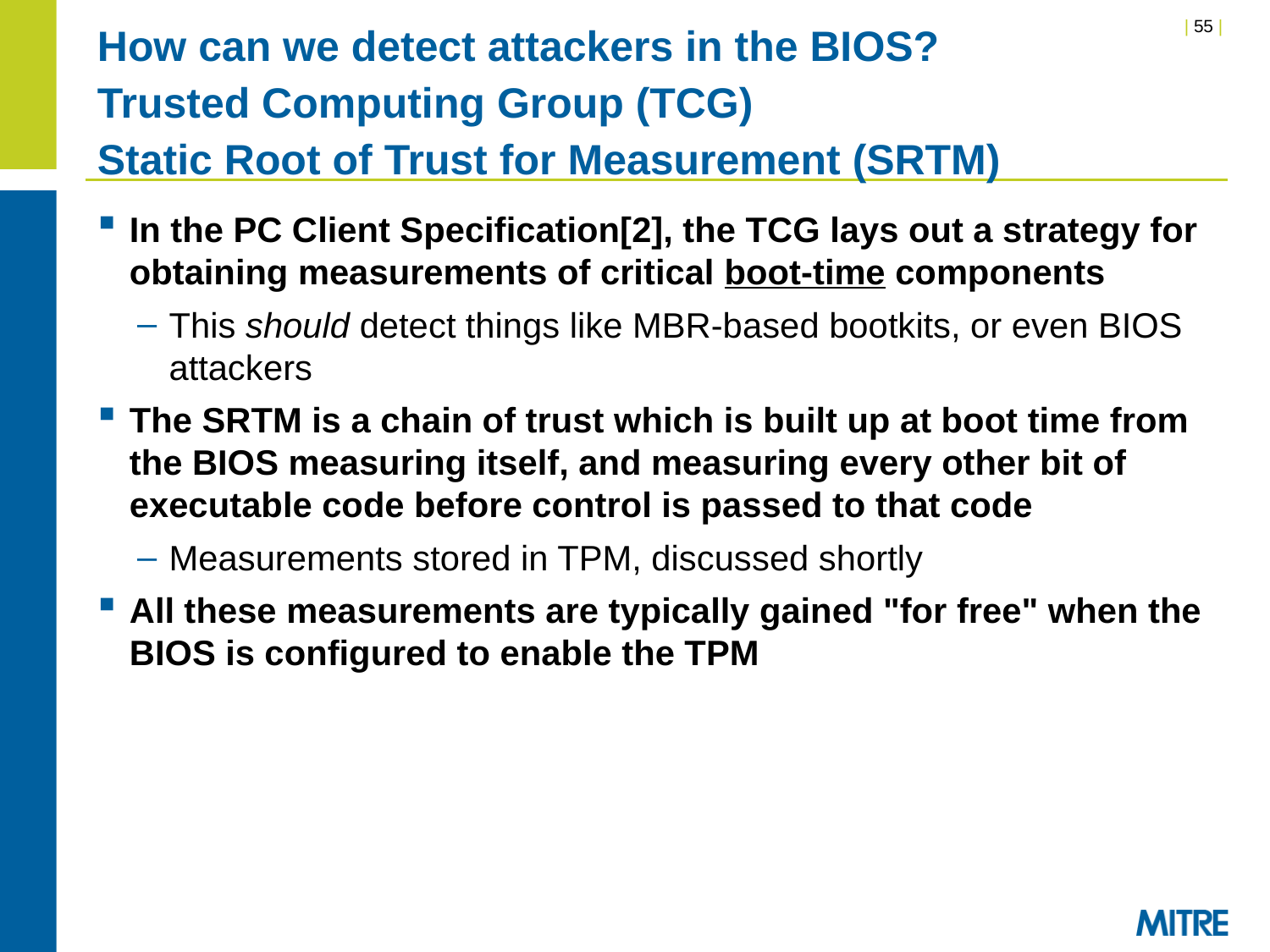

# How can we detect attackers in the BIOS? Trusted Computing Group (TCG) Static Root of Trust for Measurement (SRTM)
In the PC Client Specification[2], the TCG lays out a strategy for obtaining measurements of critical boot-time components
This should detect things like MBR-based bootkits, or even BIOS attackers
The SRTM is a chain of trust which is built up at boot time from the BIOS measuring itself, and measuring every other bit of executable code before control is passed to that code
Measurements stored in TPM, discussed shortly
All these measurements are typically gained "for free" when the BIOS is configured to enable the TPM